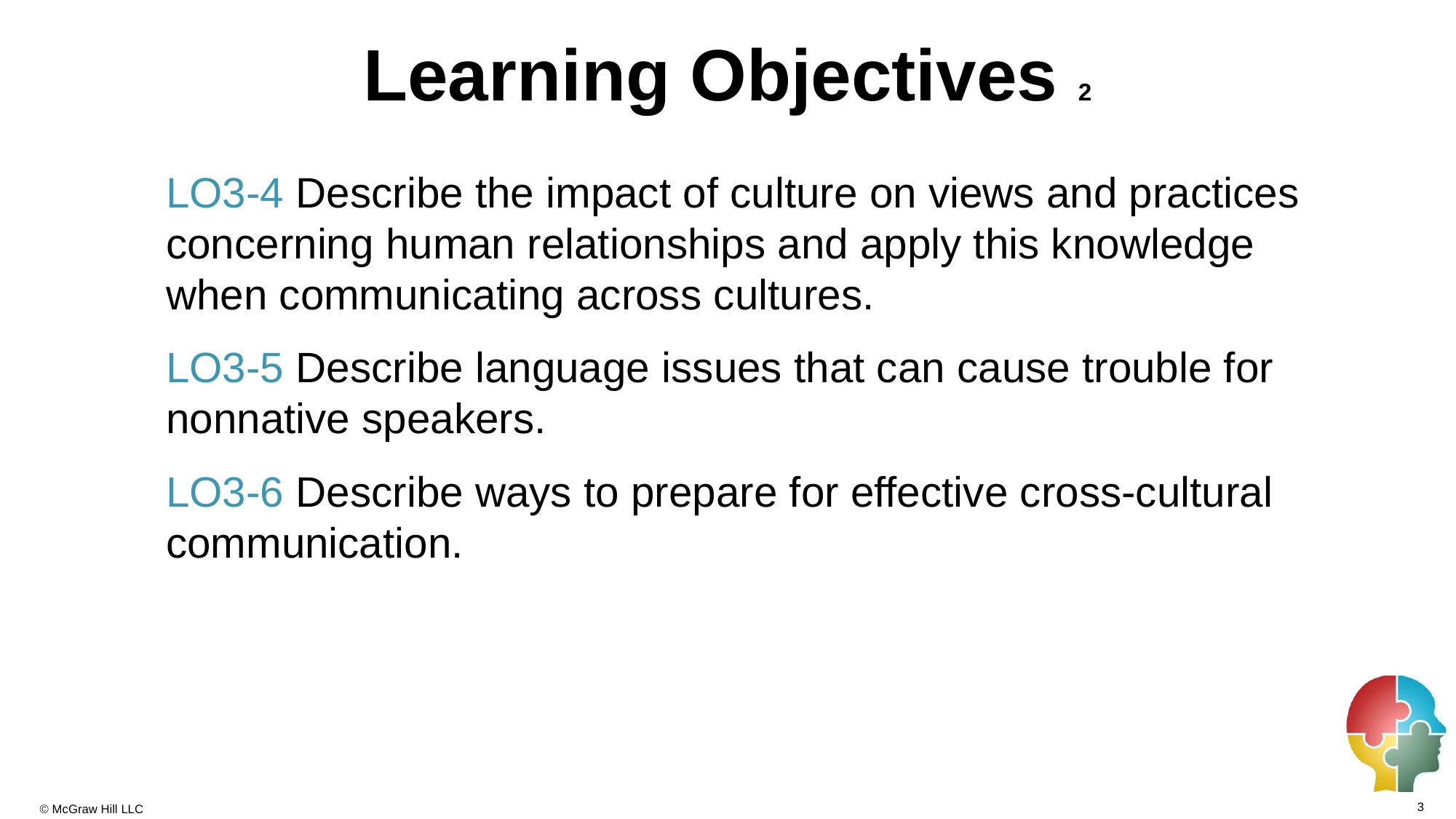

# Learning Objectives 2
LO3-4 Describe the impact of culture on views and practices concerning human relationships and apply this knowledge when communicating across cultures.
LO3-5 Describe language issues that can cause trouble for nonnative speakers.
LO3-6 Describe ways to prepare for effective cross-cultural communication.
3